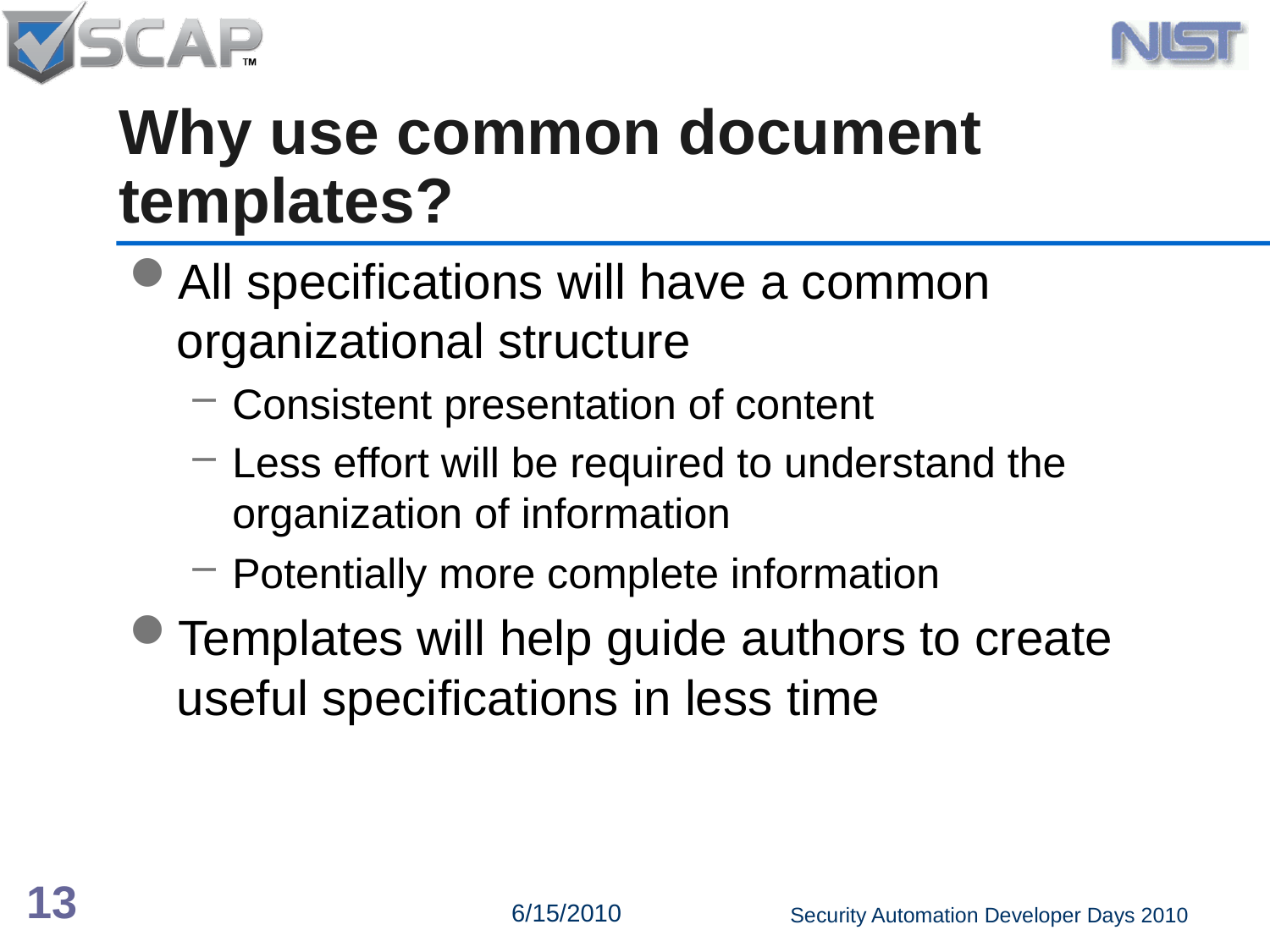

# Why use common document templates?
All specifications will have a common organizational structure
Consistent presentation of content
Less effort will be required to understand the organization of information
Potentially more complete information
Templates will help guide authors to create useful specifications in less time
13
6/15/2010
Security Automation Developer Days 2010